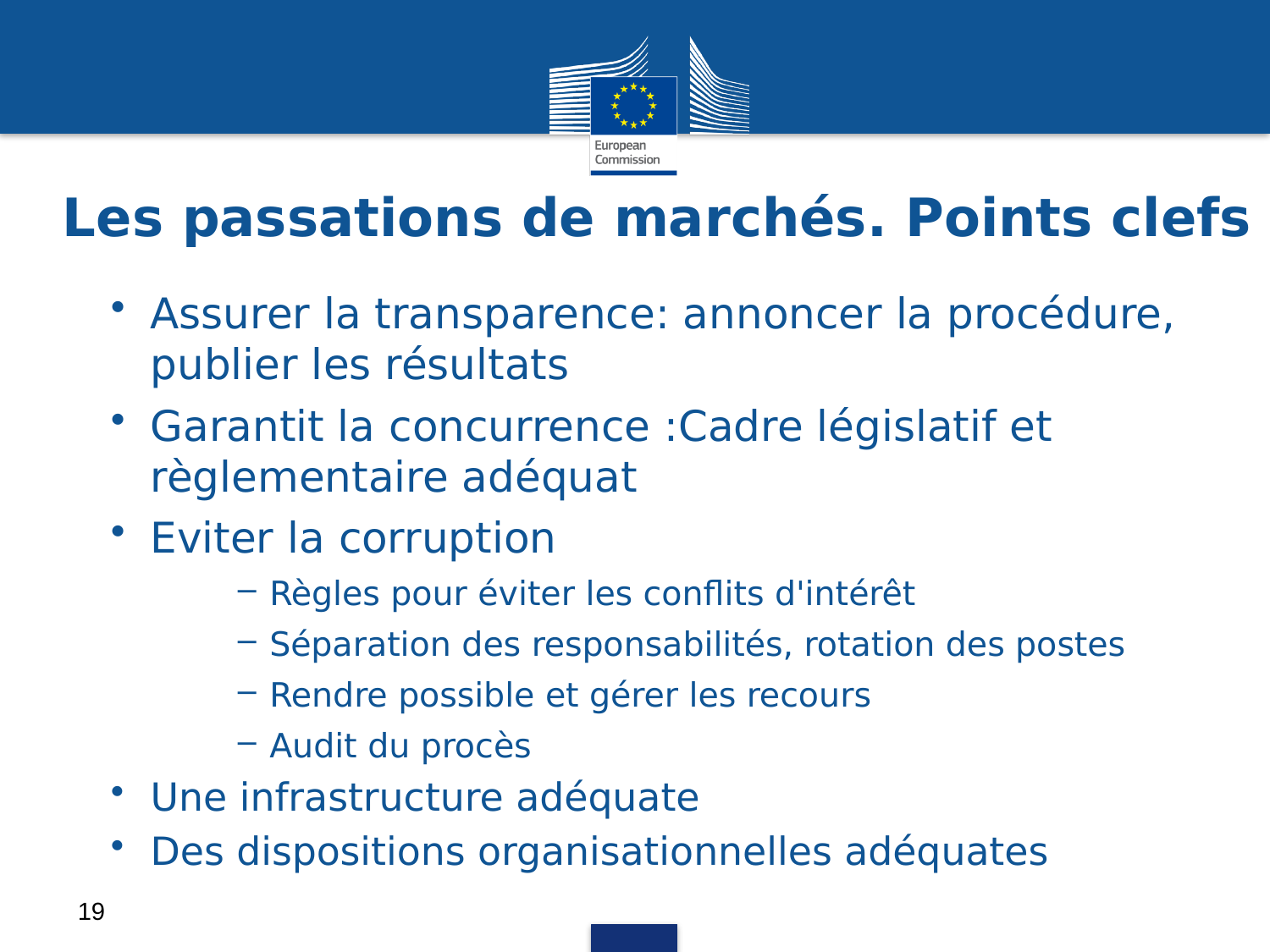

# Les passations de marchés. Points clefs
Assurer la transparence: annoncer la procédure, publier les résultats
Garantit la concurrence :Cadre législatif et règlementaire adéquat
Eviter la corruption
Règles pour éviter les conflits d'intérêt
Séparation des responsabilités, rotation des postes
Rendre possible et gérer les recours
Audit du procès
Une infrastructure adéquate
Des dispositions organisationnelles adéquates

19